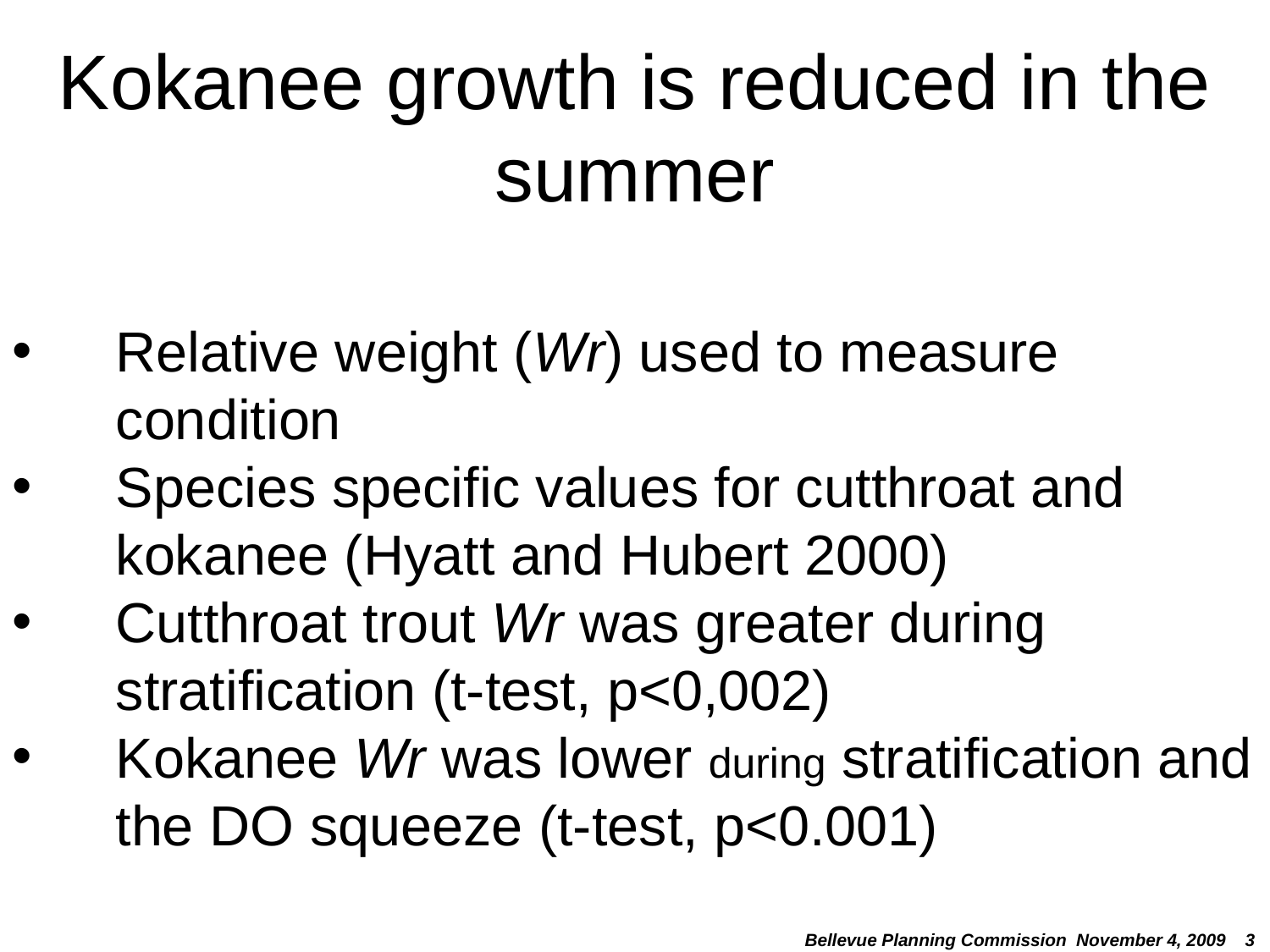

Kokanee growth is reduced in the summer
Relative weight (Wr) used to measure condition
Species specific values for cutthroat and kokanee (Hyatt and Hubert 2000)
Cutthroat trout Wr was greater during stratification (t-test, p<0,002)
Kokanee Wr was lower during stratification and the DO squeeze (t-test, p<0.001)